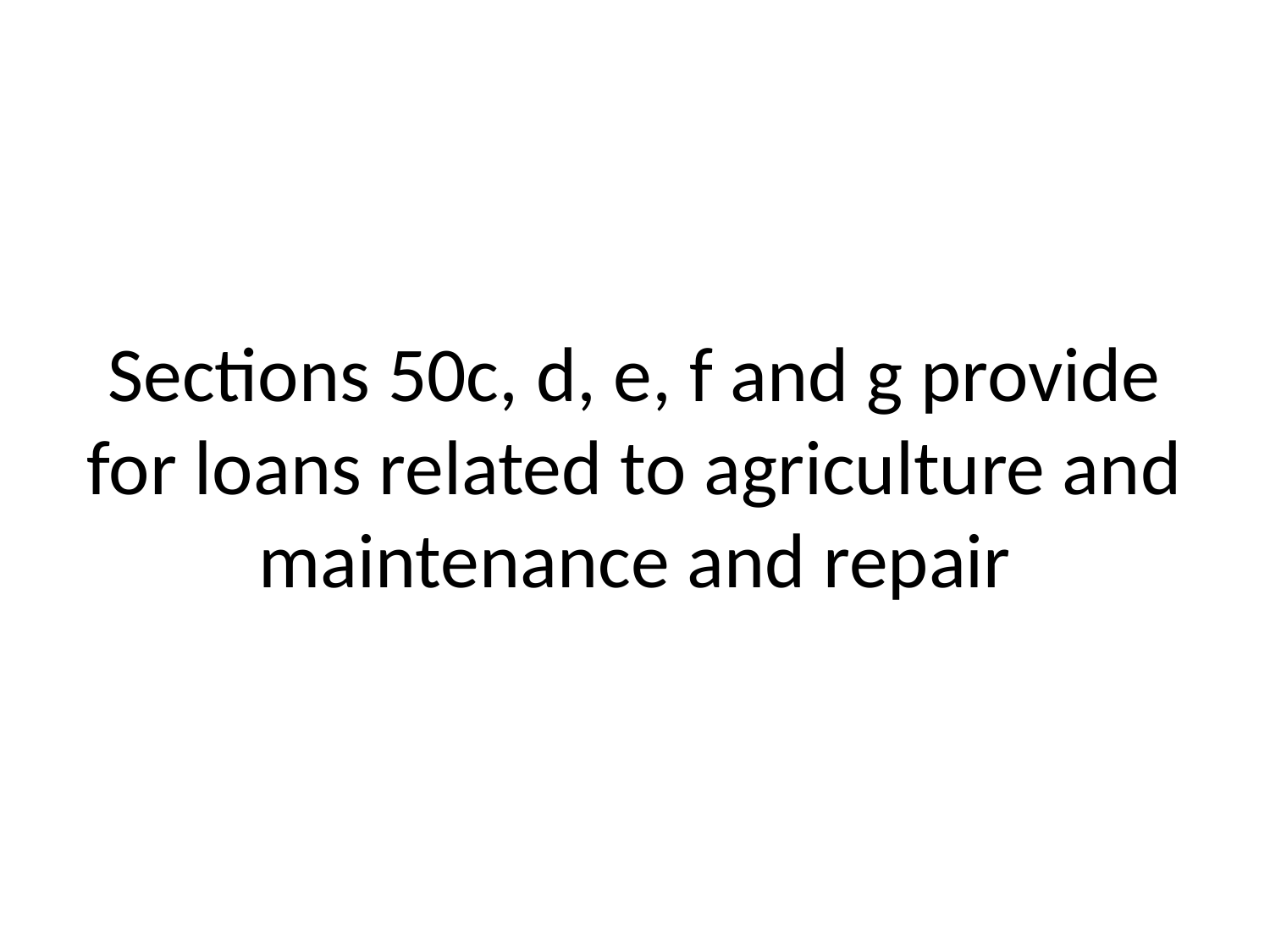

# Sections 50c, d, e, f and g provide for loans related to agriculture and maintenance and repair